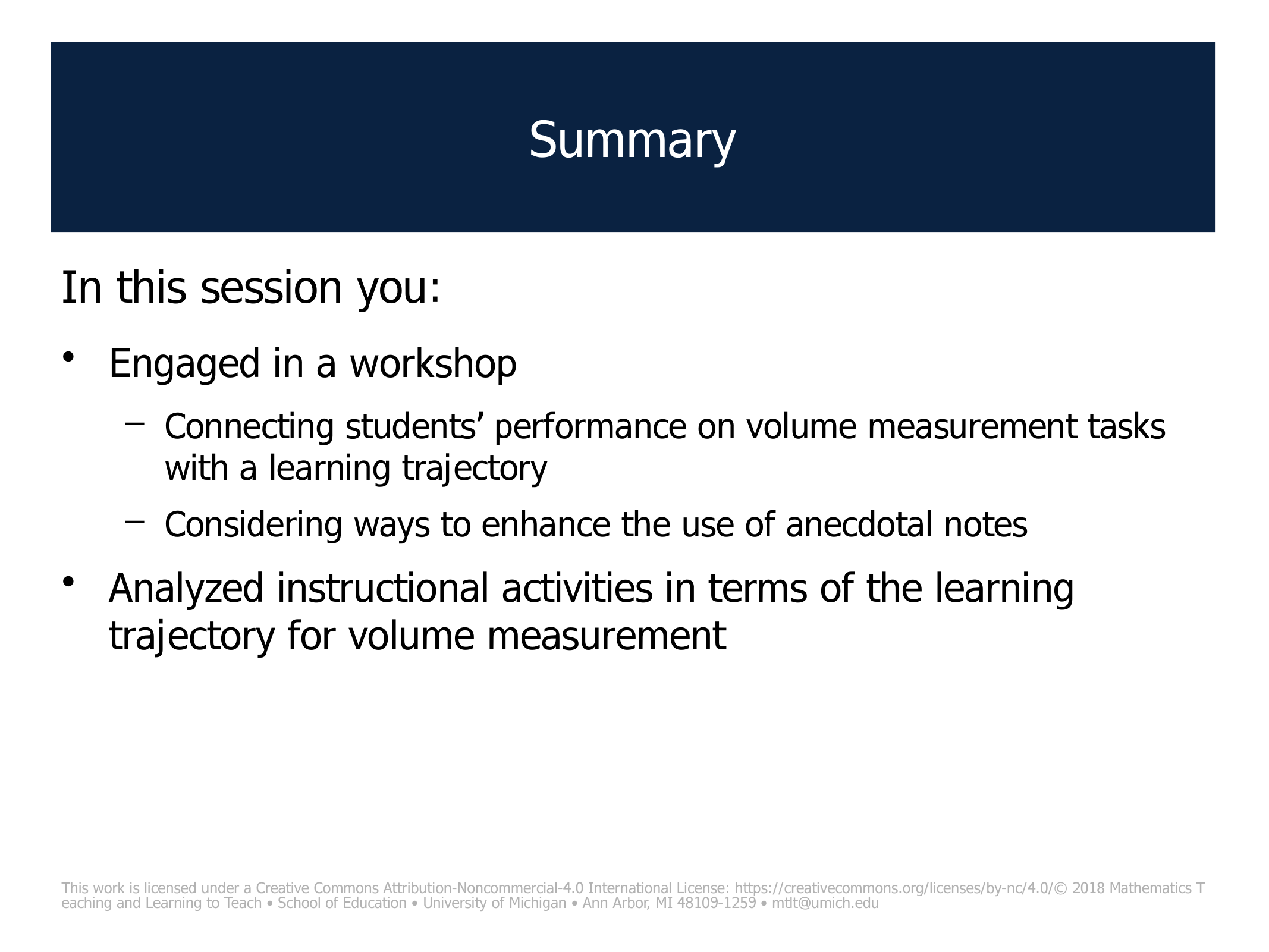

# Summary
In this session you:
Engaged in a workshop
Connecting students’ performance on volume measurement tasks with a learning trajectory
Considering ways to enhance the use of anecdotal notes
Analyzed instructional activities in terms of the learning trajectory for volume measurement
This work is licensed under a Creative Commons Attribution-Noncommercial-4.0 International License: https://creativecommons.org/licenses/by-nc/4.0/
© 2018 Mathematics Teaching and Learning to Teach • School of Education • University of Michigan • Ann Arbor, MI 48109-1259 • mtlt@umich.edu